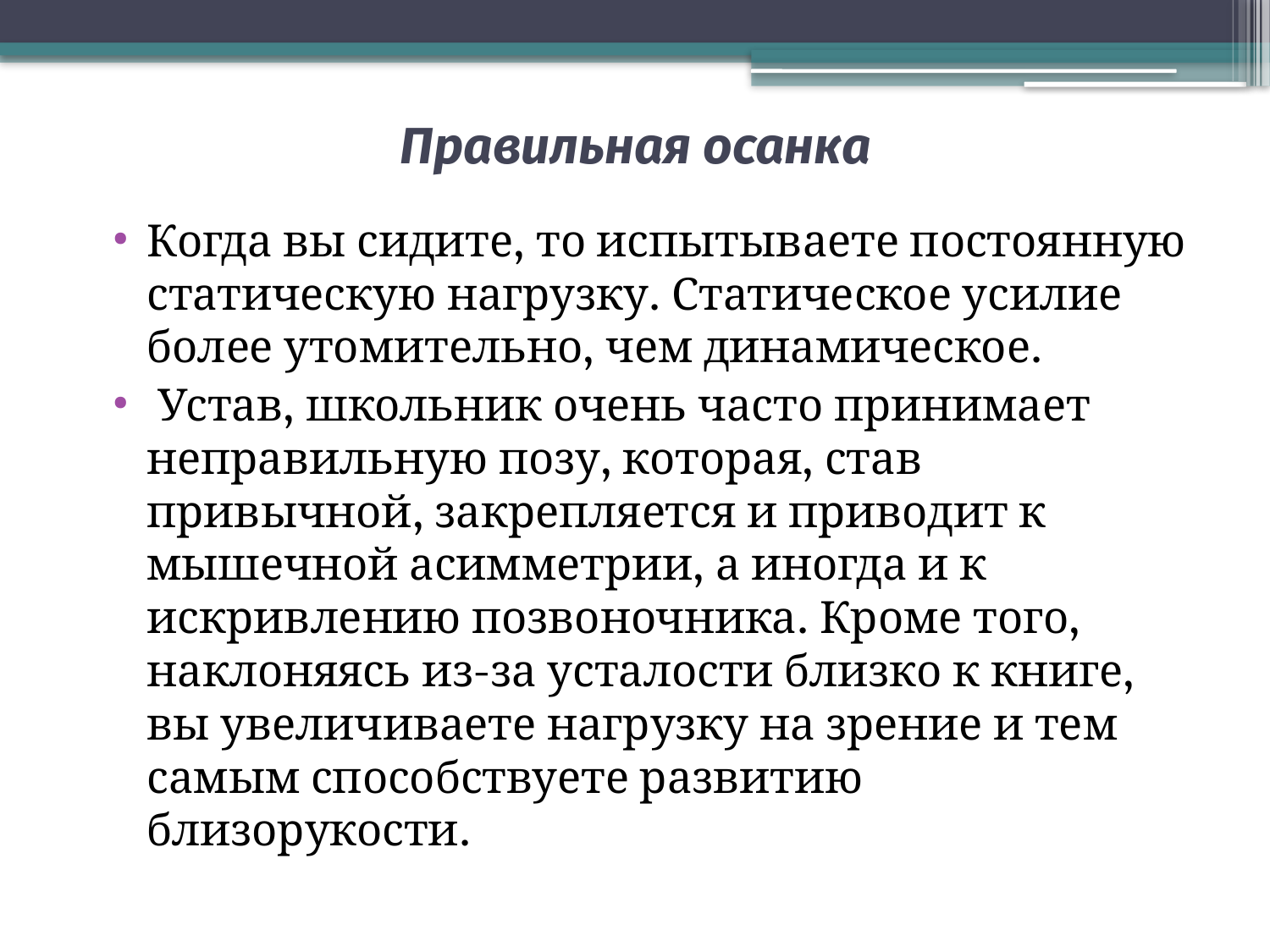

# Правильная осанка
Когда вы сидите, то испытываете постоянную статическую нагрузку. Статическое усилие более утомительно, чем динамическое.
 Устав, школьник очень часто принимает неправильную позу, которая, став привычной, закрепляется и приводит к мышечной асимметрии, а иногда и к искривлению позвоночника. Кроме того, наклоняясь из-за усталости близко к книге, вы увеличиваете нагрузку на зрение и тем самым способствуете развитию близорукости.